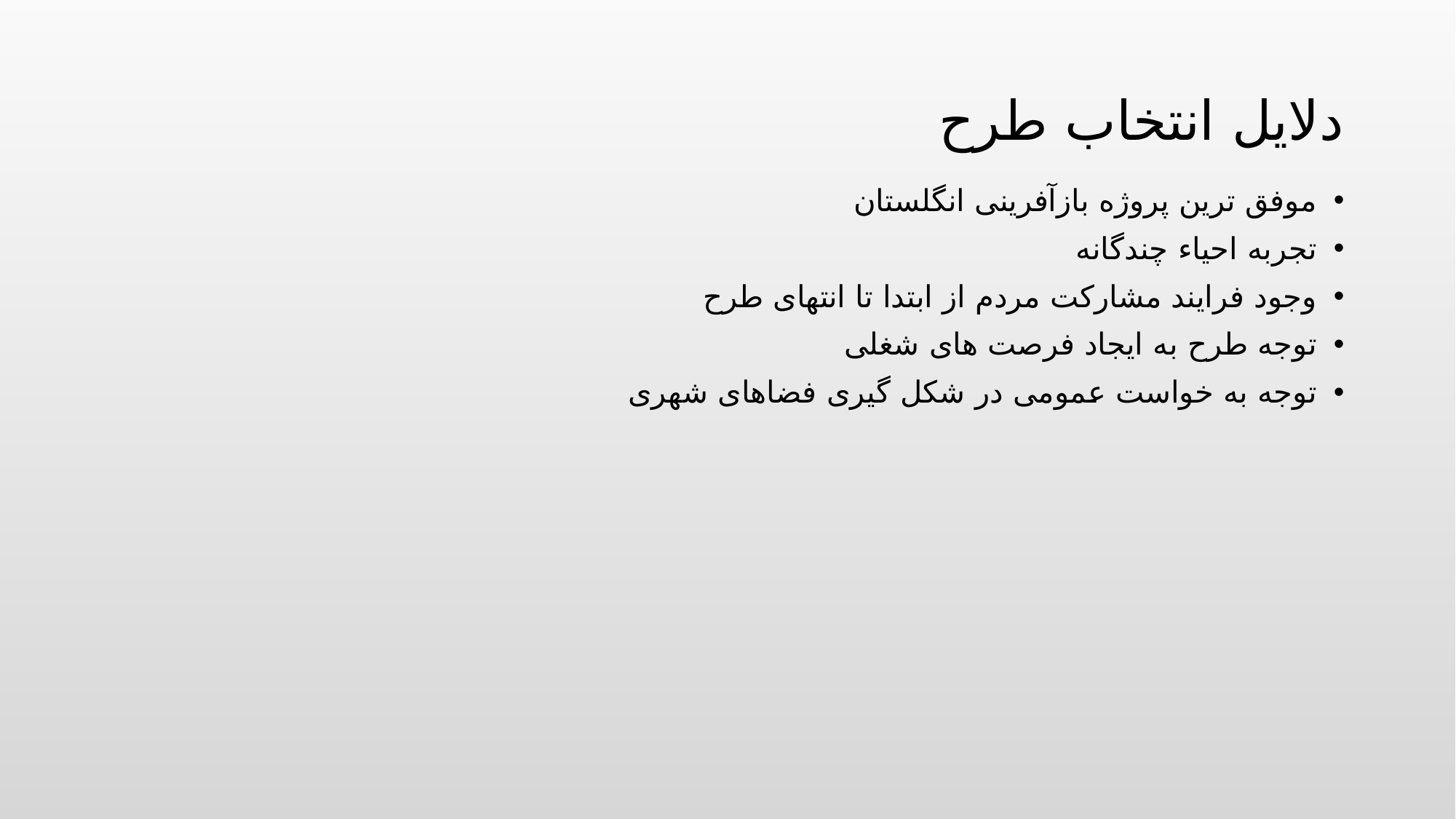

# دلایل انتخاب طرح
موفق ترین پروژه بازآفرینی انگلستان
تجربه احیاء چندگانه
وجود فرایند مشارکت مردم از ابتدا تا انتهای طرح
توجه طرح به ایجاد فرصت های شغلی
توجه به خواست عمومی در شکل گیری فضاهای شهری